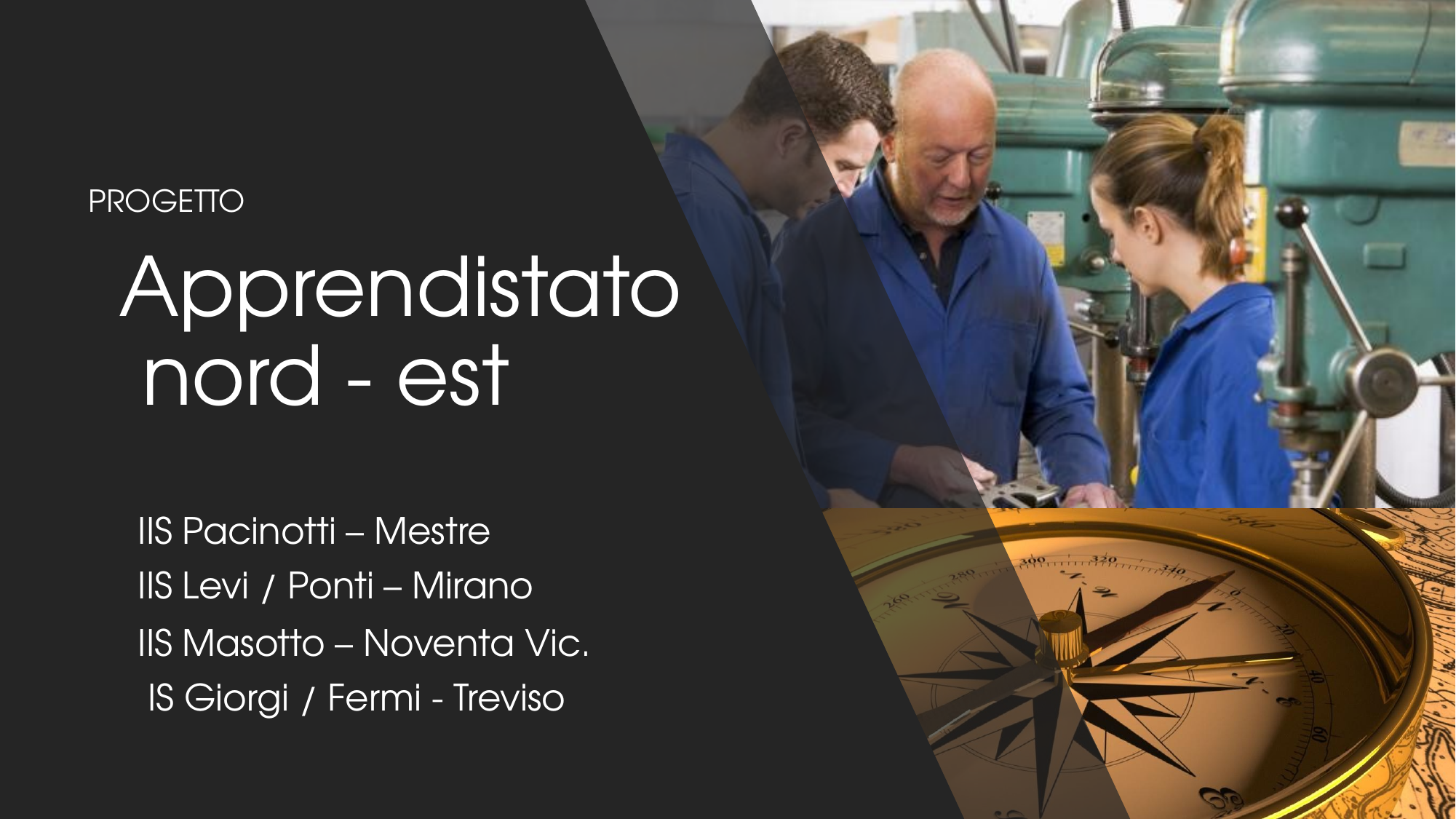

PROGETTO
# Apprendistato  nord - est
IIS Pacinotti – Mestre  IIS Levi / Ponti – Mirano
IIS Masotto – Noventa Vic.  IS Giorgi / Fermi - Treviso